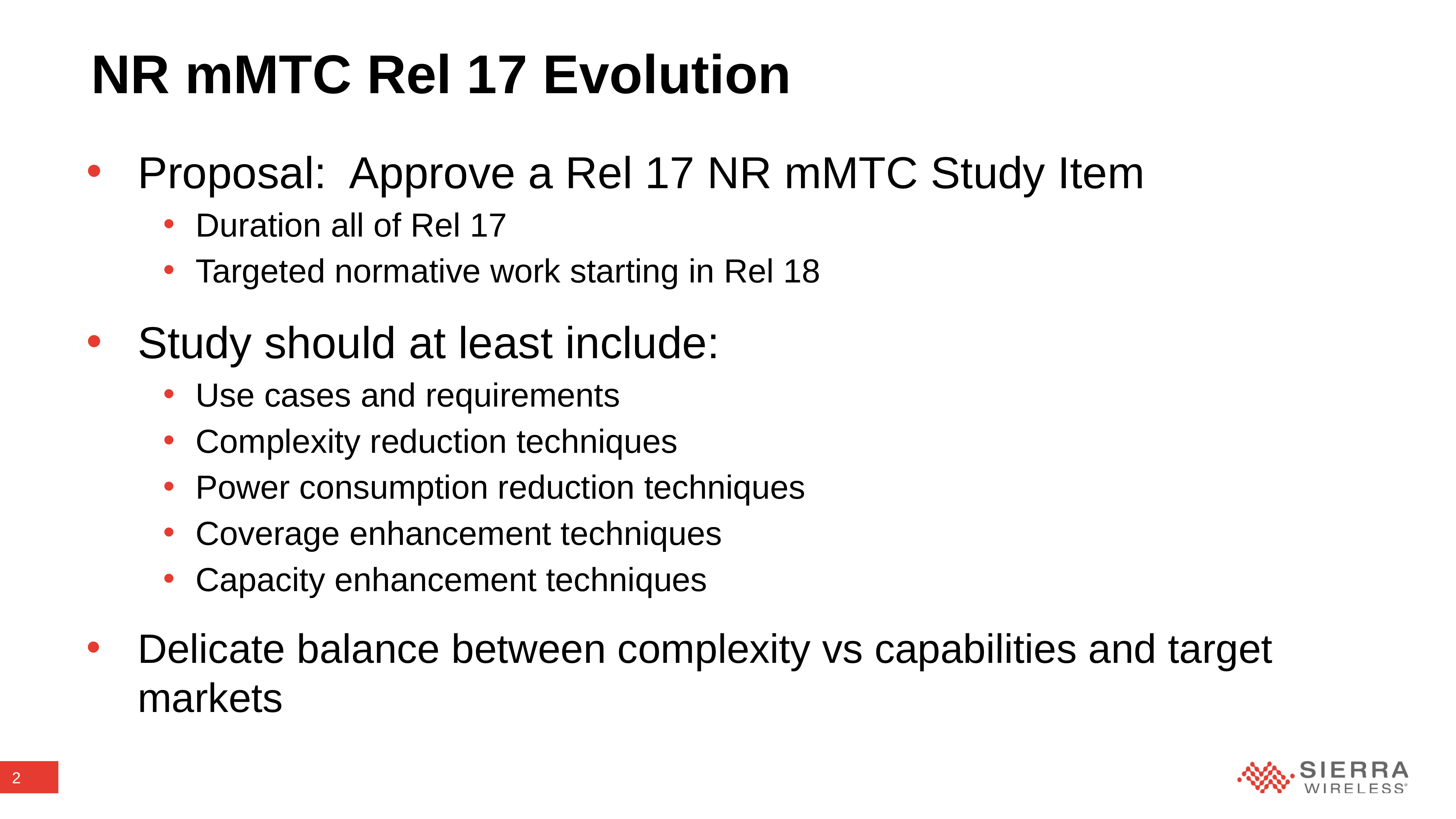

# NR mMTC Rel 17 Evolution
Proposal:  Approve a Rel 17 NR mMTC Study Item
Duration all of Rel 17
Targeted normative work starting in Rel 18
Study should at least include:
Use cases and requirements
Complexity reduction techniques
Power consumption reduction techniques
Coverage enhancement techniques
Capacity enhancement techniques
Delicate balance between complexity vs capabilities and target markets